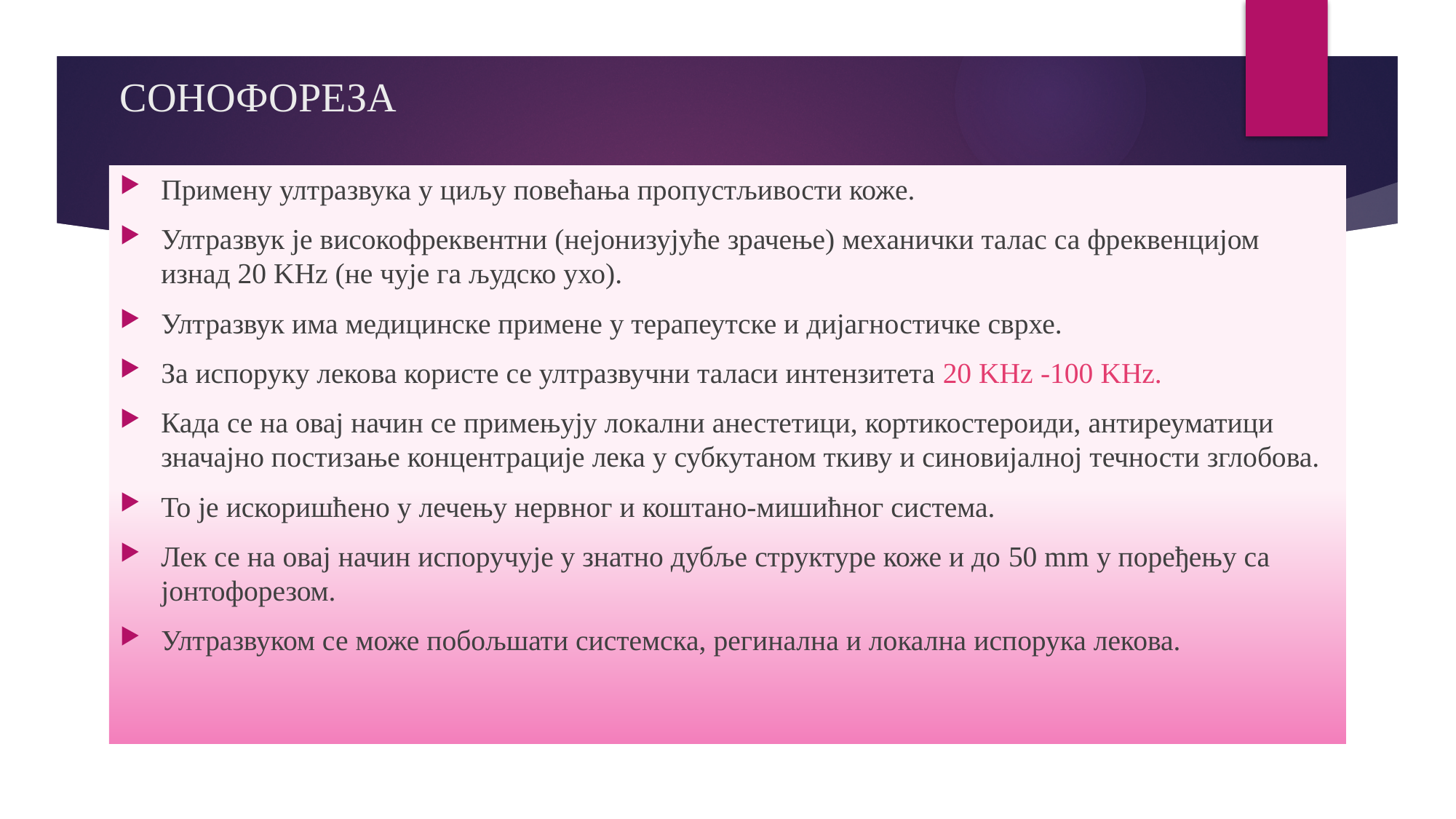

# СОНОФОРЕЗА
Примену ултразвука у циљу повећања пропустљивости коже.
Ултразвук је високофреквентни (нејонизујуће зрачење) механички талас са фреквенцијом изнад 20 KHz (не чује га људско ухо).
Ултразвук има медицинске примене у терапеутске и дијагностичке сврхе.
За испоруку лекова користе се ултразвучни таласи интензитета 20 KHz -100 KHz.
Када се на овај начин се примењују локални анестетици, кортикостероиди, антиреуматици значајно постизање концентрације лека у субкутаном ткиву и синовијалној течности зглобова.
То је искоришћено у лечењу нервног и коштано-мишићног система.
Лек се на овај начин испоручује у знатно дубље структуре коже и до 50 mm у поређењу са јонтофорезом.
Ултразвуком се може побољшати системска, регинална и локална испорука лекова.